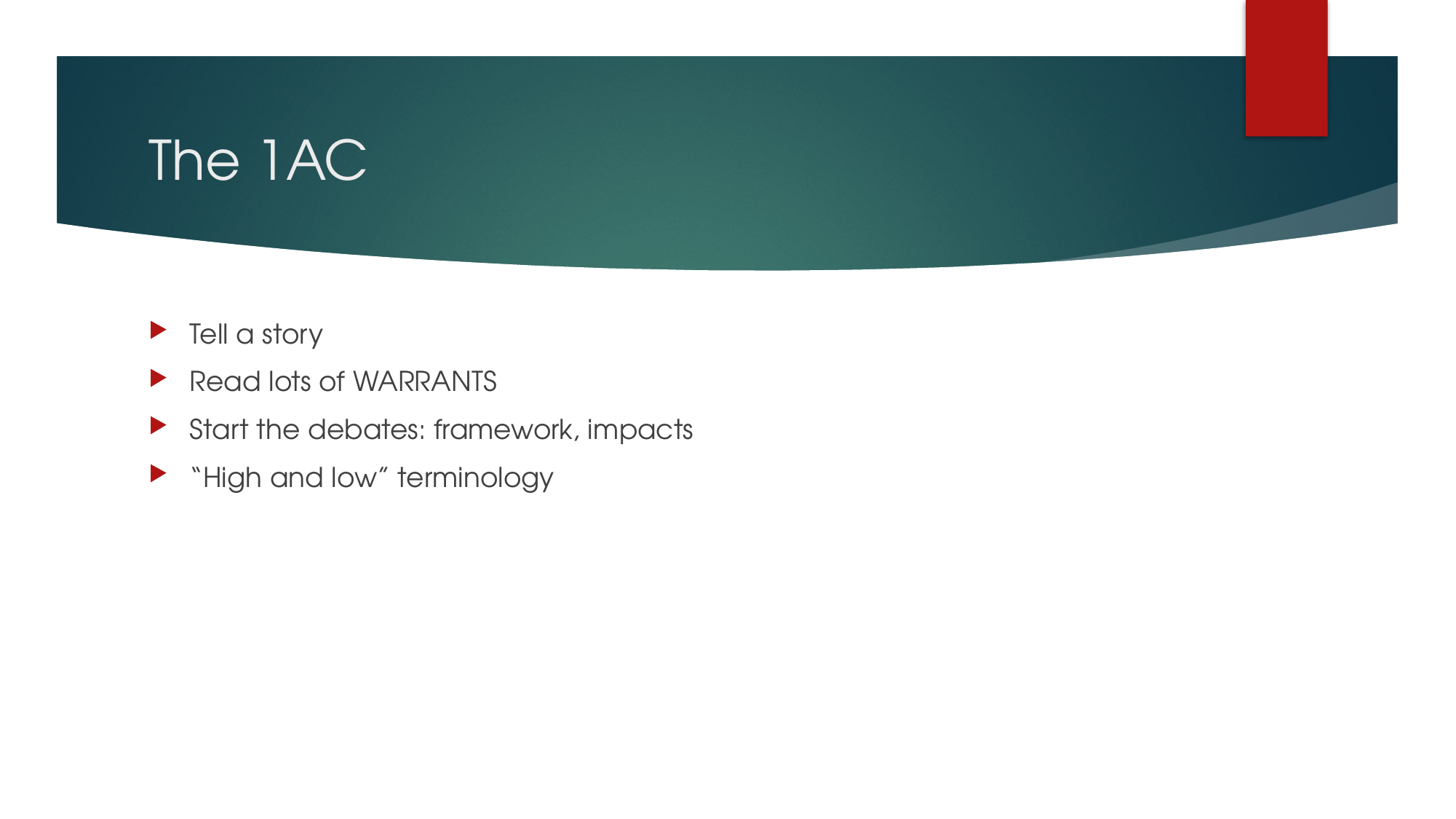

# The 1AC
Tell a story
Read lots of WARRANTS
Start the debates: framework, impacts
“High and low” terminology